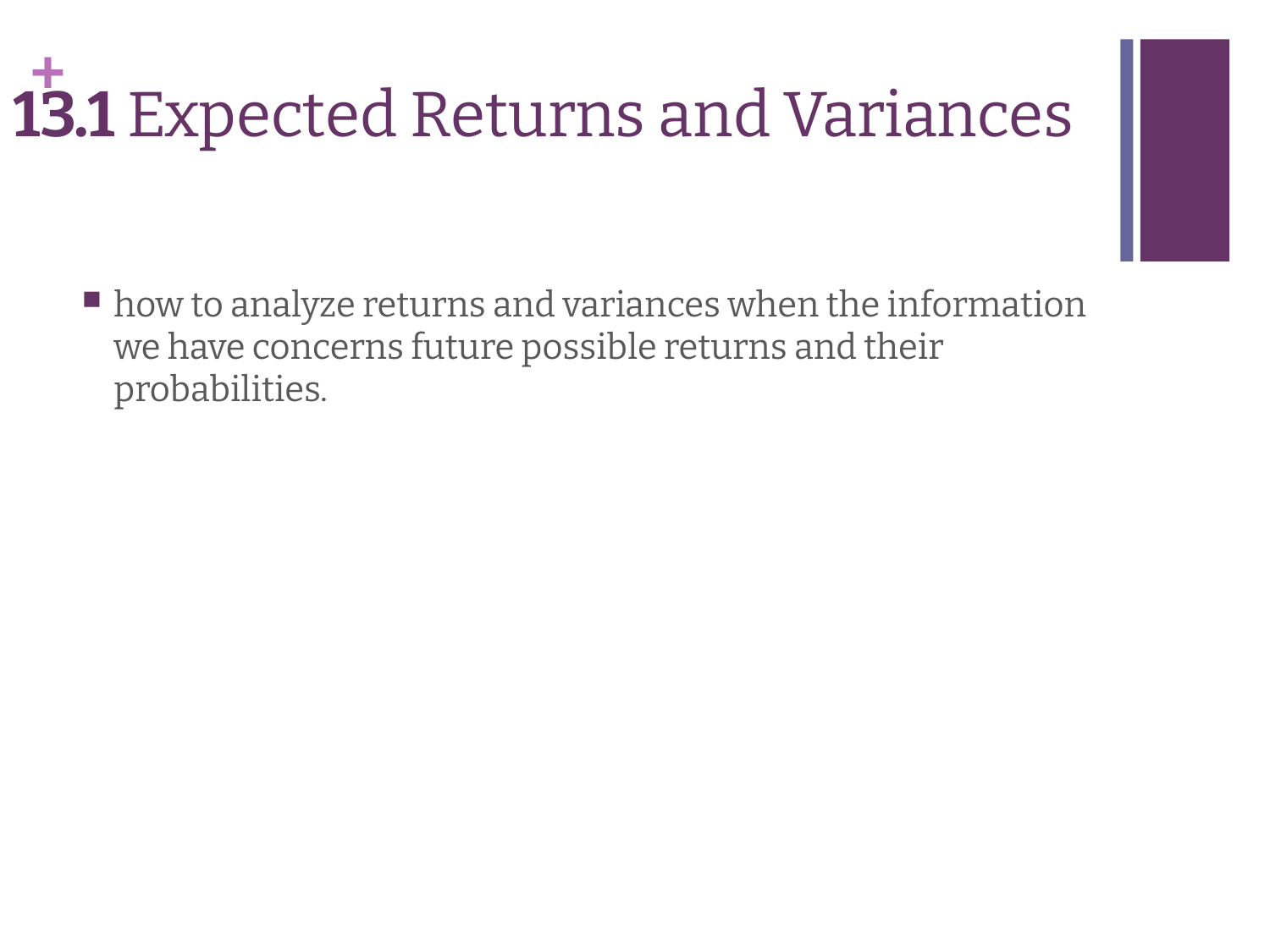

# 13.1 Expected Returns and Variances
how to analyze returns and variances when the information we have concerns future possible returns and their probabilities.